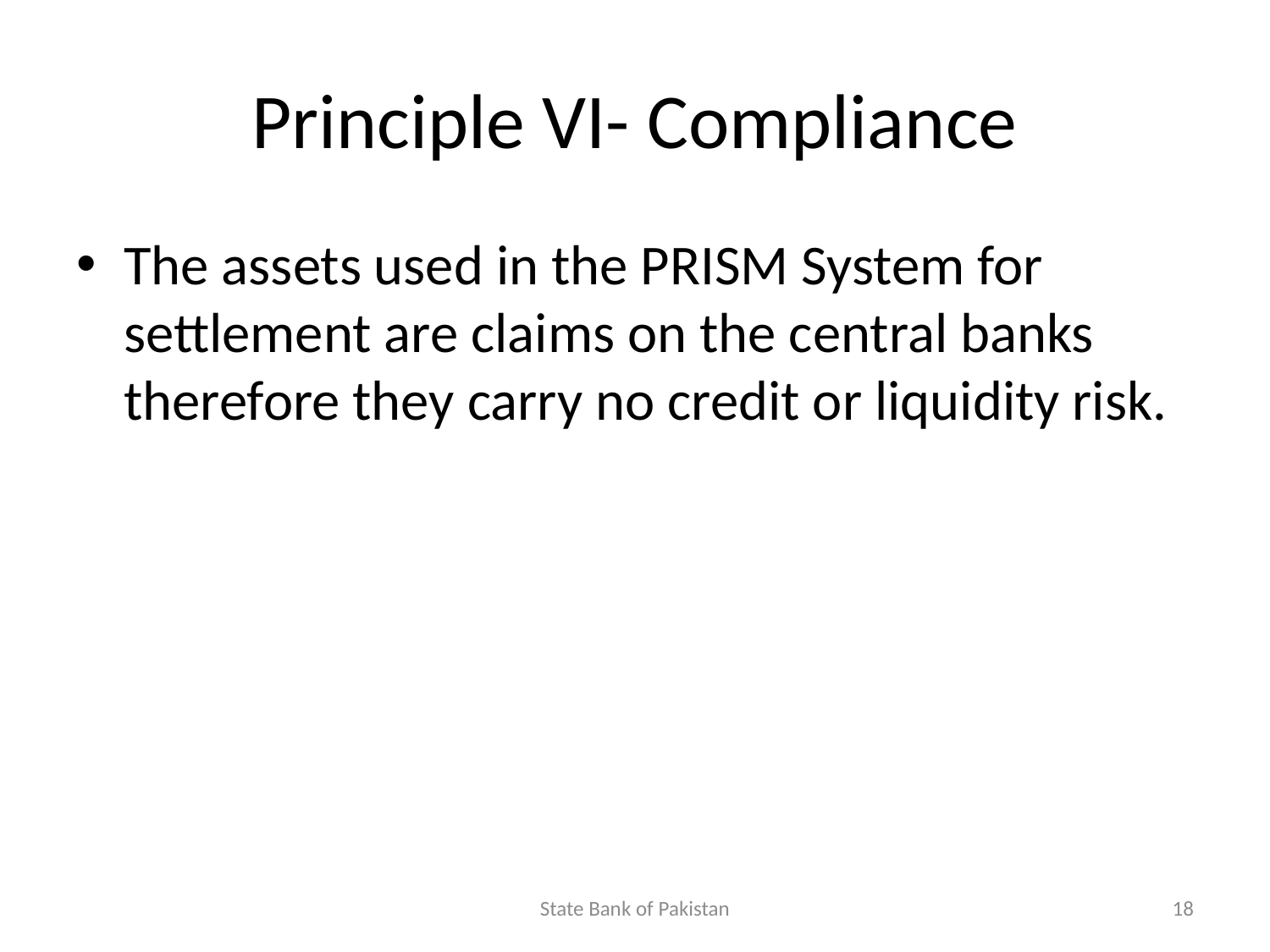

# Principle VI- Compliance
The assets used in the PRISM System for settlement are claims on the central banks therefore they carry no credit or liquidity risk.
State Bank of Pakistan
18